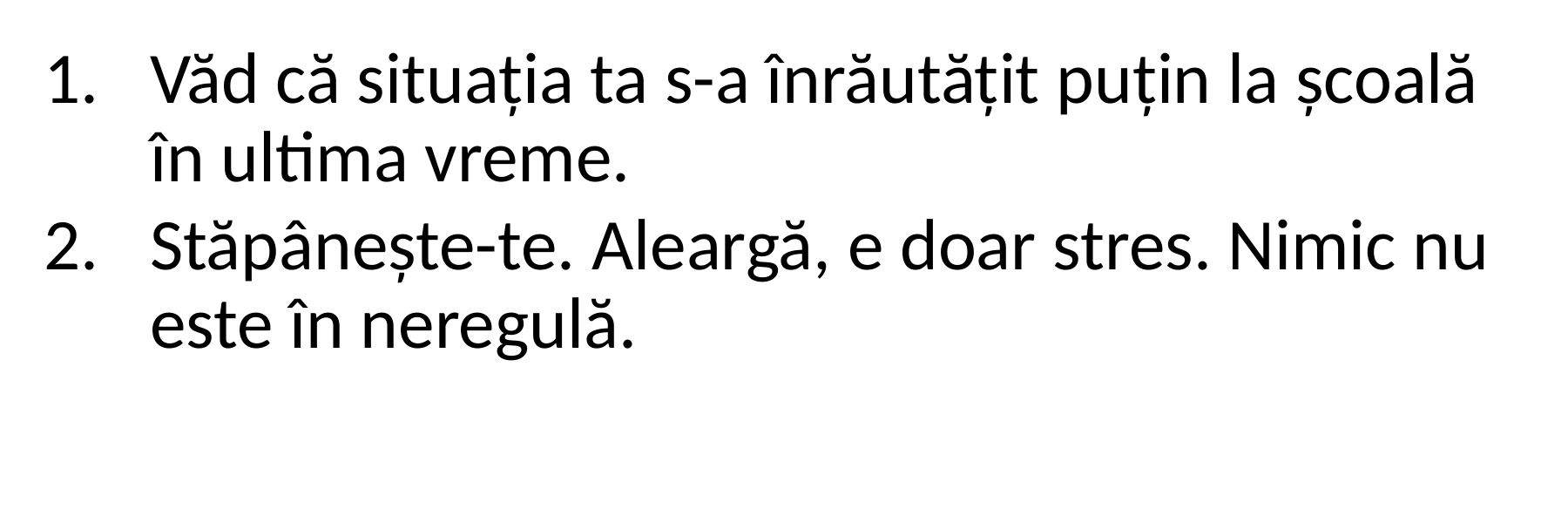

Văd că situația ta s-a înrăutățit puțin la școală în ultima vreme.
Stăpânește-te. Aleargă, e doar stres. Nimic nu este în neregulă.